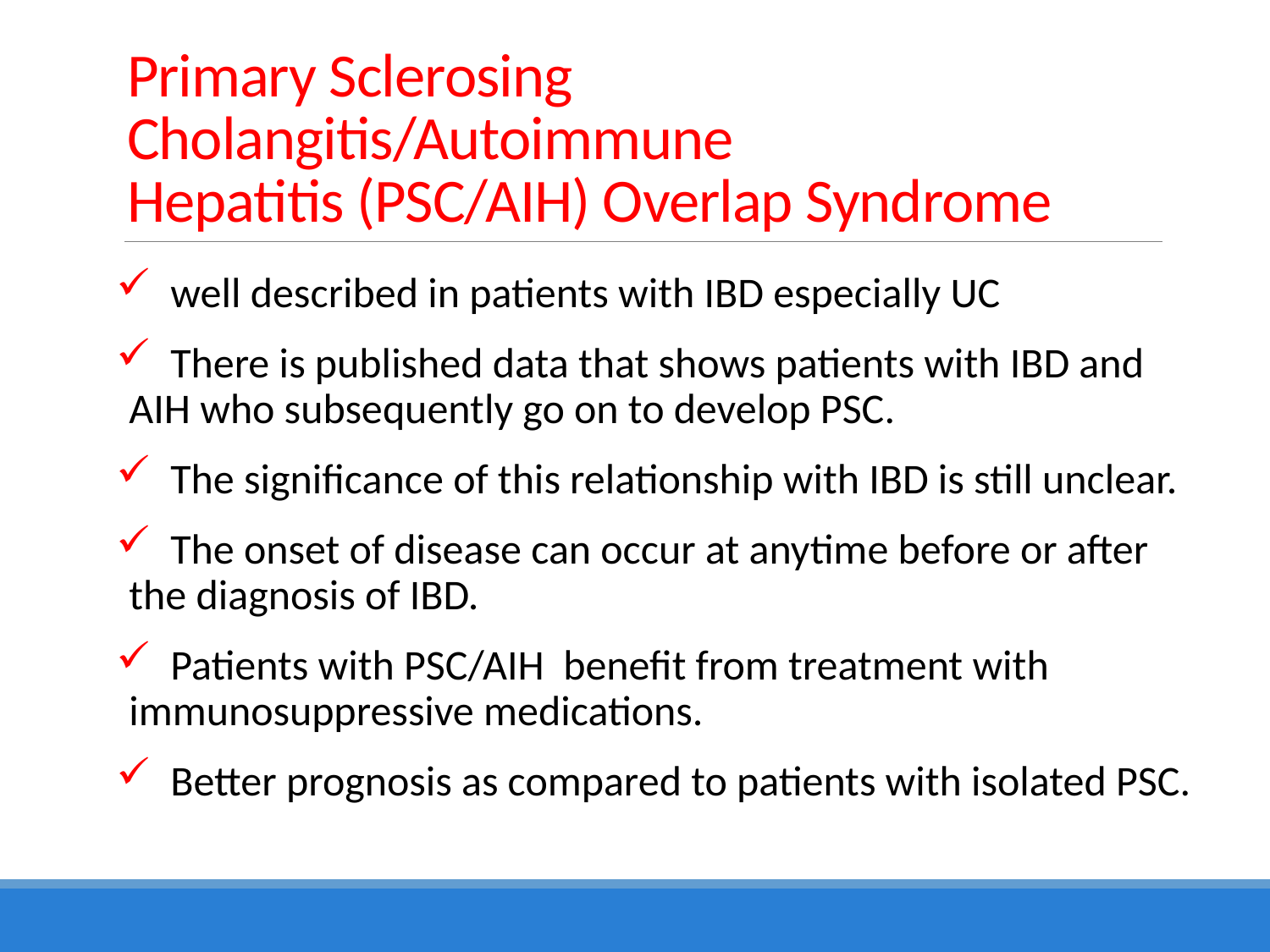

# Primary Sclerosing Cholangitis/Autoimmune Hepatitis (PSC/AIH) Overlap Syndrome
  well described in patients with IBD especially UC
  There is published data that shows patients with IBD and AIH who subsequently go on to develop PSC.
  The significance of this relationship with IBD is still unclear.
  The onset of disease can occur at anytime before or after the diagnosis of IBD.
  Patients with PSC/AIH  benefit from treatment with immunosuppressive medications.
  Better prognosis as compared to patients with isolated PSC.